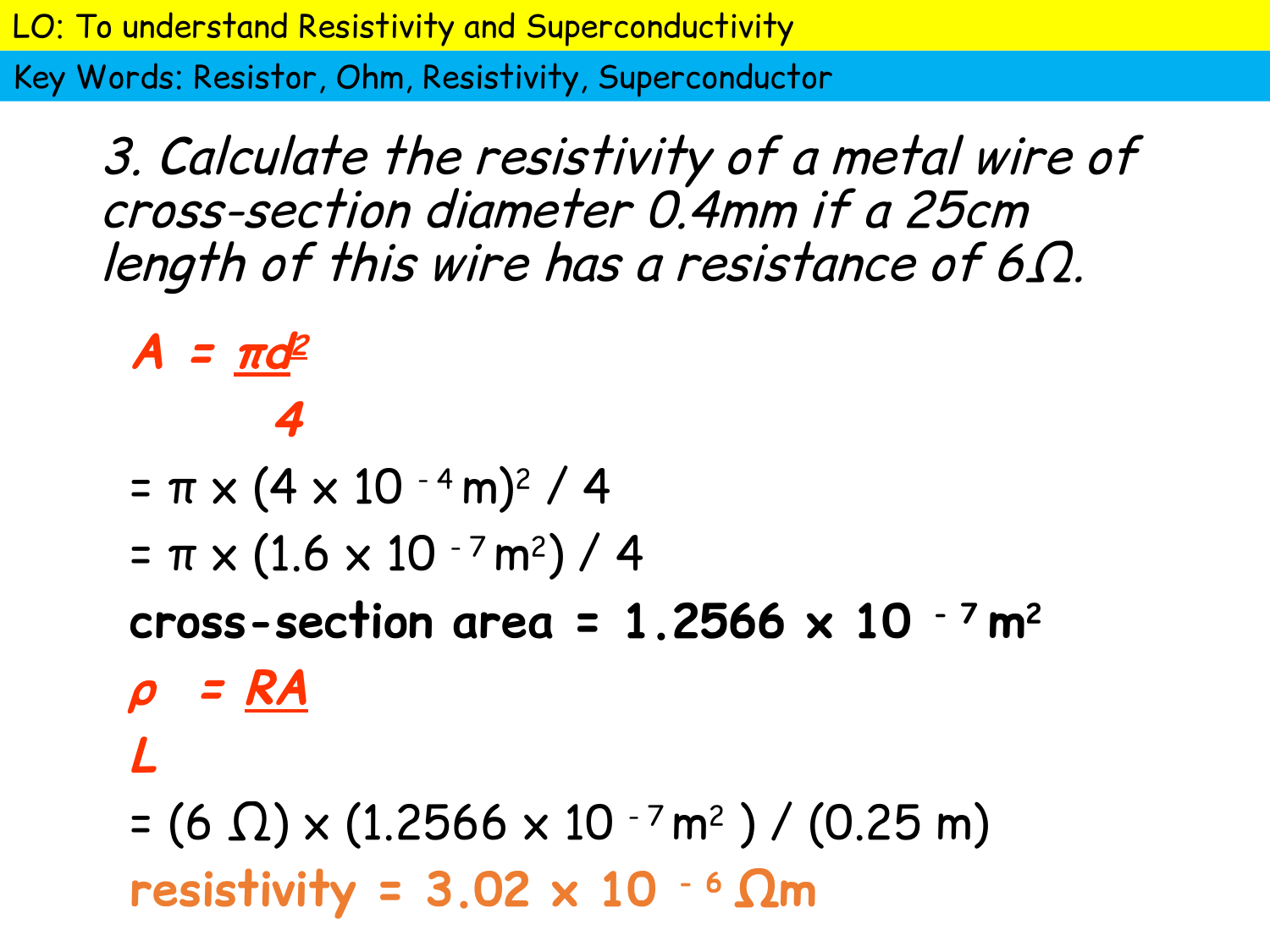

# 3. Calculate the resistivity of a metal wire of cross-section diameter 0.4mm if a 25cm length of this wire has a resistance of 6Ω.
			A = πd2
			       4
			= π x (4 x 10 - 4 m)2 / 4
			= π x (1.6 x 10 - 7 m2) / 4
	cross-section area = 1.2566 x 10 - 7 m2
		ρ  = RA
			L
		= (6 Ω) x (1.2566 x 10 - 7 m2 ) / (0.25 m)
	resistivity = 3.02 x 10 - 6 Ωm